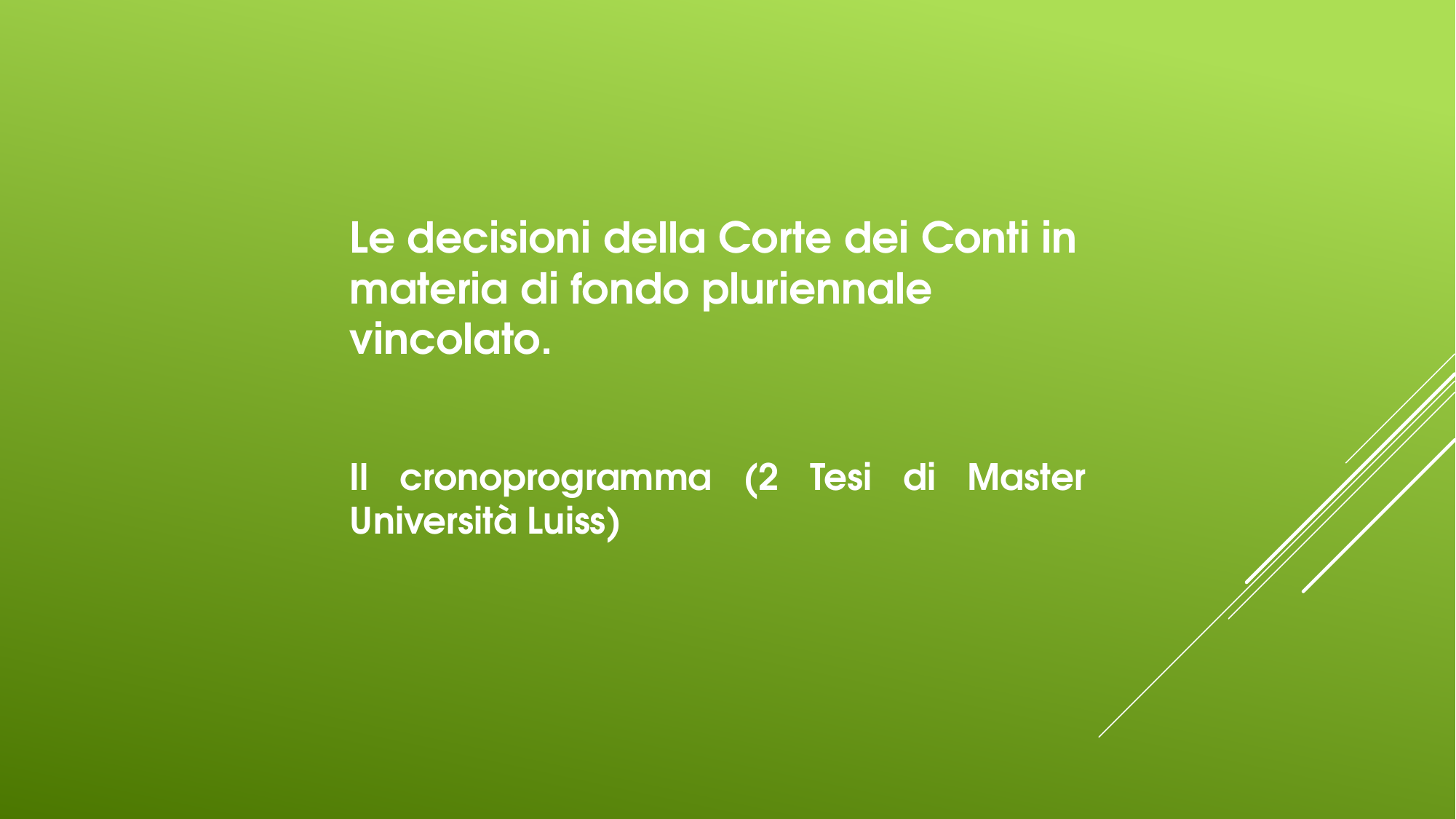

Le decisioni della Corte dei Conti in materia di fondo pluriennale vincolato.

Il cronoprogramma (2 Tesi di Master Università Luiss)